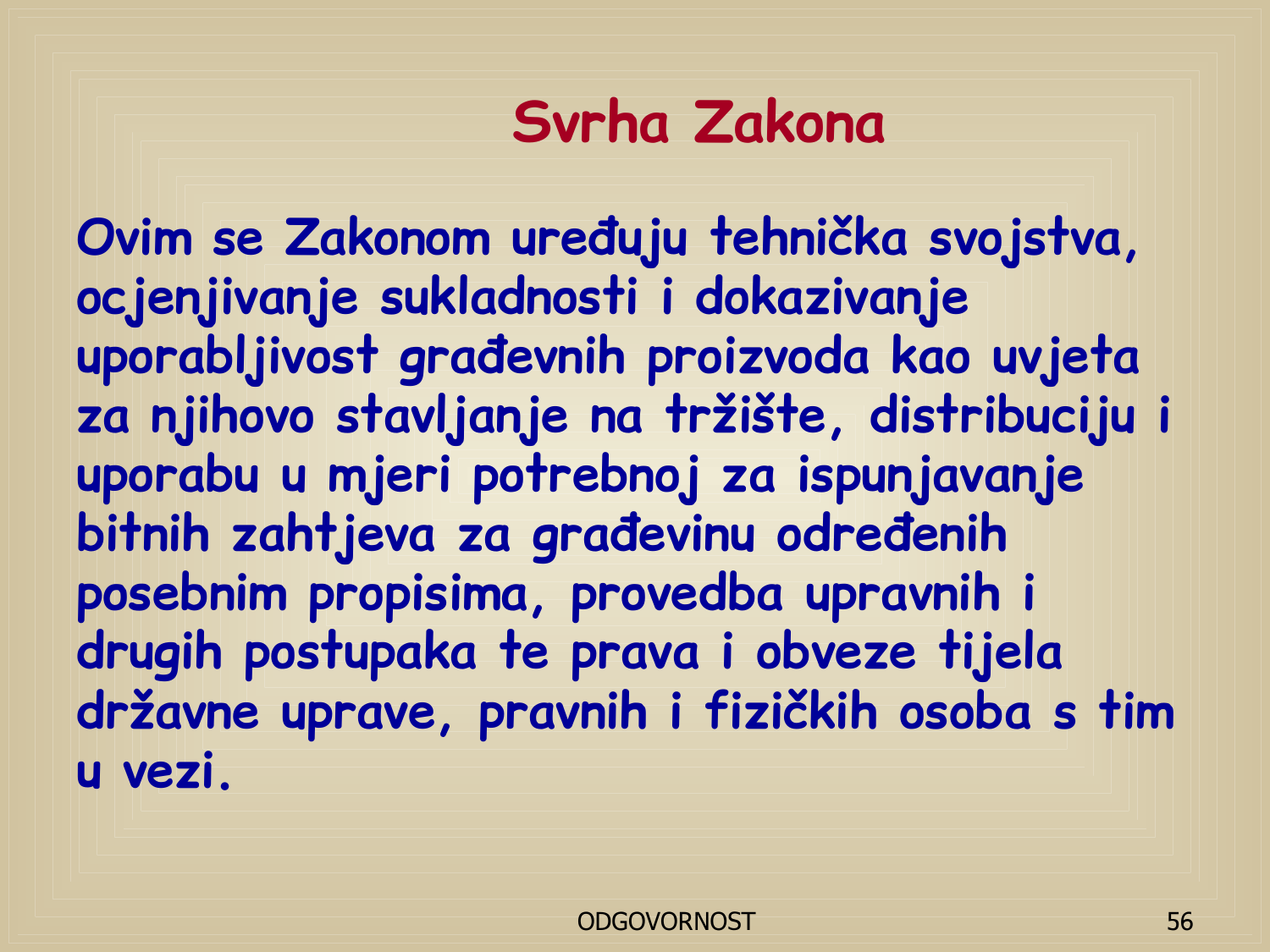

# Svrha Zakona
Ovim se Zakonom uređuju tehnička svojstva, ocjenjivanje sukladnosti i dokazivanje uporabljivost građevnih proizvoda kao uvjeta za njihovo stavljanje na tržište, distribuciju i uporabu u mjeri potrebnoj za ispunjavanje bitnih zahtjeva za građevinu određenih posebnim propisima, provedba upravnih i drugih postupaka te prava i obveze tijela državne uprave, pravnih i fizičkih osoba s tim u vezi.
ODGOVORNOST
56